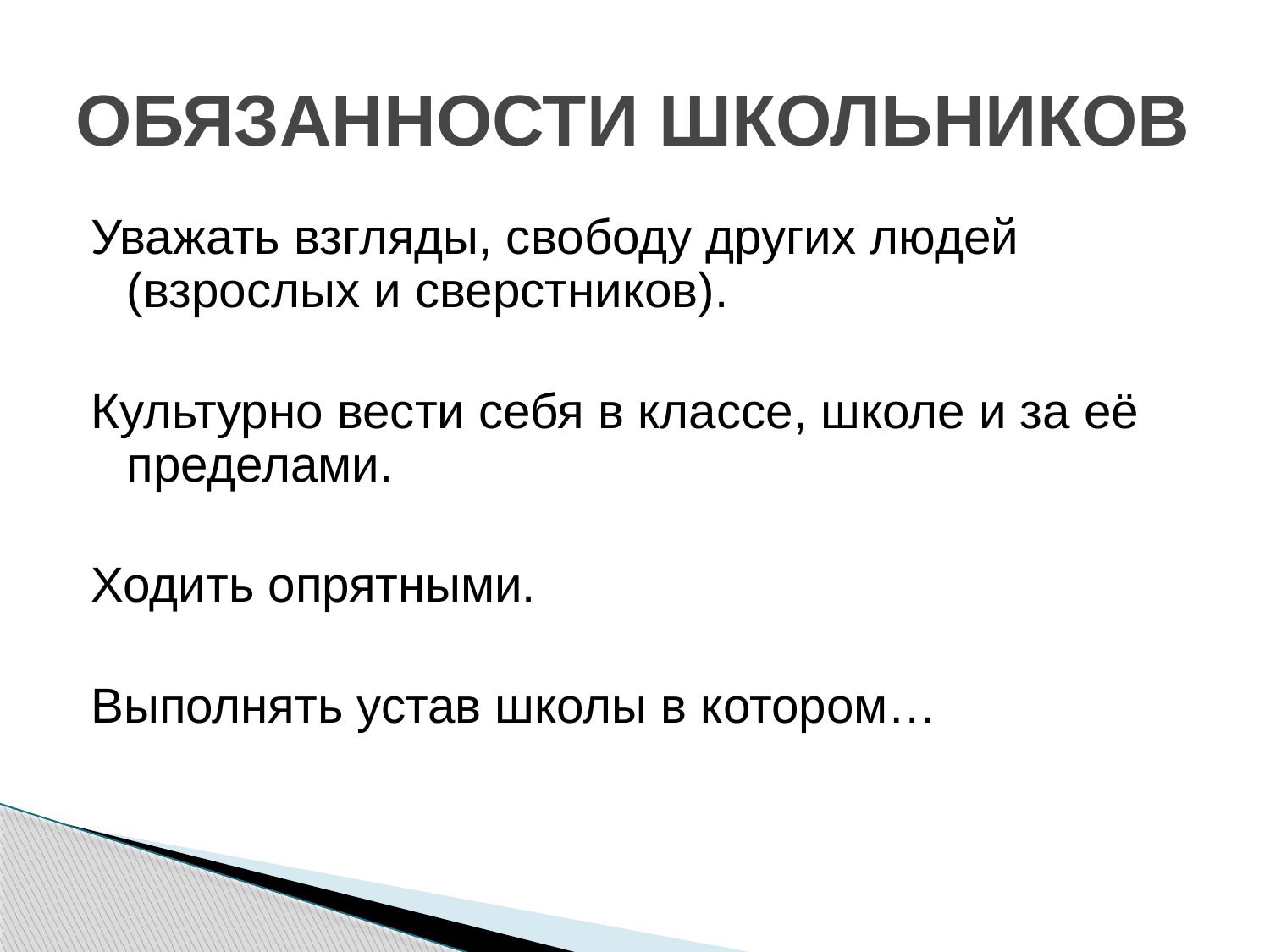

# ОБЯЗАННОСТИ ШКОЛЬНИКОВ
Уважать взгляды, свободу других людей (взрослых и сверстников).

Культурно вести себя в классе, школе и за её пределами.

Ходить опрятными.

Выполнять устав школы в котором…